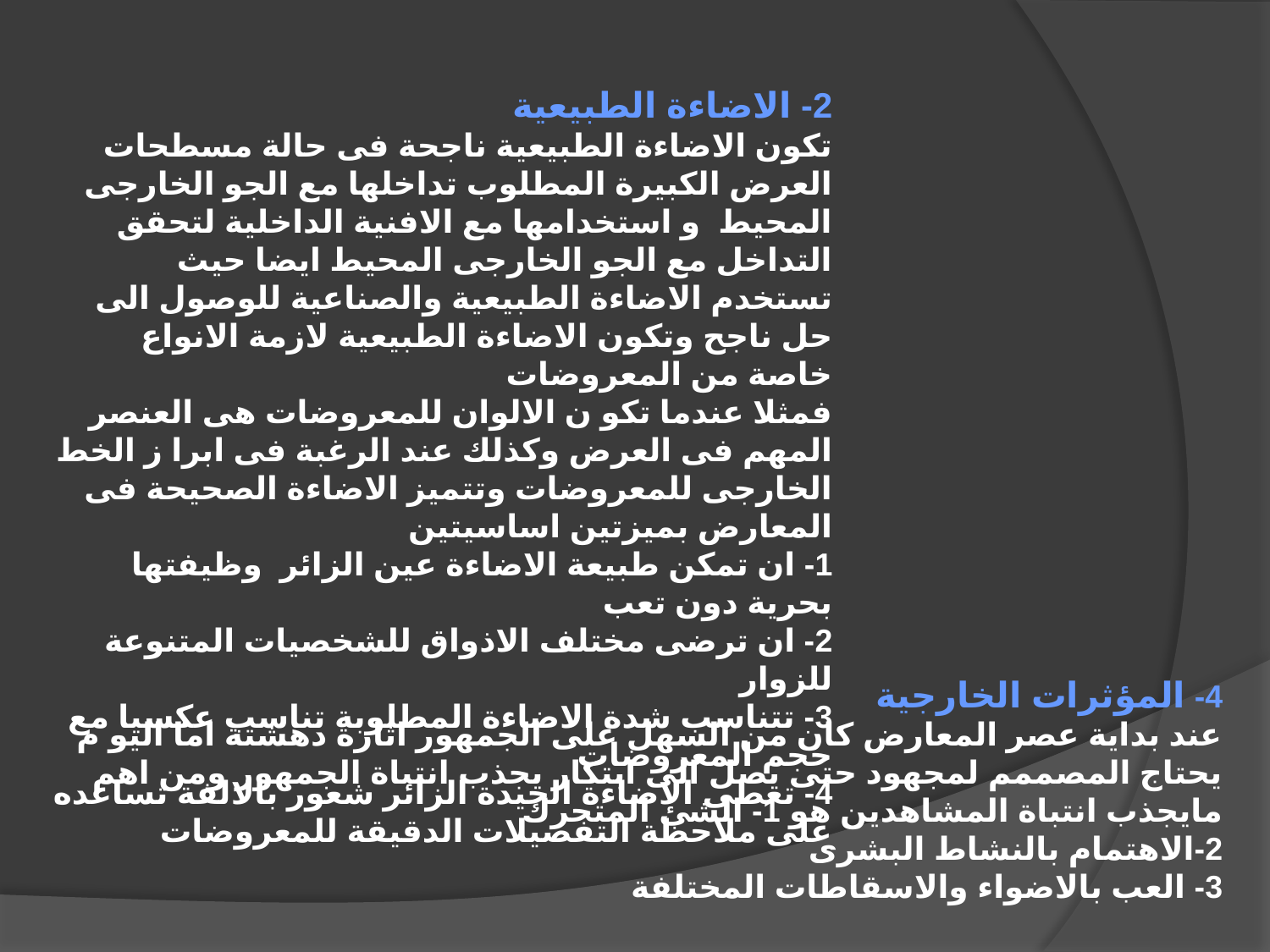

2- الاضاءة الطبيعية
تكون الاضاءة الطبيعية ناجحة فى حالة مسطحات العرض الكبيرة المطلوب تداخلها مع الجو الخارجى المحيط  و استخدامها مع الافنية الداخلية لتحقق التداخل مع الجو الخارجى المحيط ايضا حيث تستخدم الاضاءة الطبيعية والصناعية للوصول الى حل ناجح وتكون الاضاءة الطبيعية لازمة الانواع خاصة من المعروضات
فمثلا عندما تكو ن الالوان للمعروضات هى العنصر المهم فى العرض وكذلك عند الرغبة فى ابرا ز الخط الخارجى للمعروضات وتتميز الاضاءة الصحيحة فى المعارض بميزتين اساسيتين
1- ان تمكن طبيعة الاضاءة عين الزائر  وظيفتها بحرية دون تعب
2- ان ترضى مختلف الاذواق للشخصيات المتنوعة للزوار
3- تتناسب شدة الاضاءة المطلوبة تناسب عكسيا مع حجم المعروضات
4- تعطى الاضاءة الجيدة الزائر شعور بالالفة تساعده على ملاحظة التفصيلات الدقيقة للمعروضات
4- المؤثرات الخارجية
عند بداية عصر المعارض كان من السهل على الجمهور اثارة دهشتة اما اليو م يحتاج المصممم لمجهود حتى يصل الى ابتكار يجذب انتباة الجمهور ومن اهم مايجذب انتباة المشاهدين هو 1- الشئ المتحرك
2-الاهتمام بالنشاط البشرى
3- العب بالاضواء والاسقاطات المختلفة